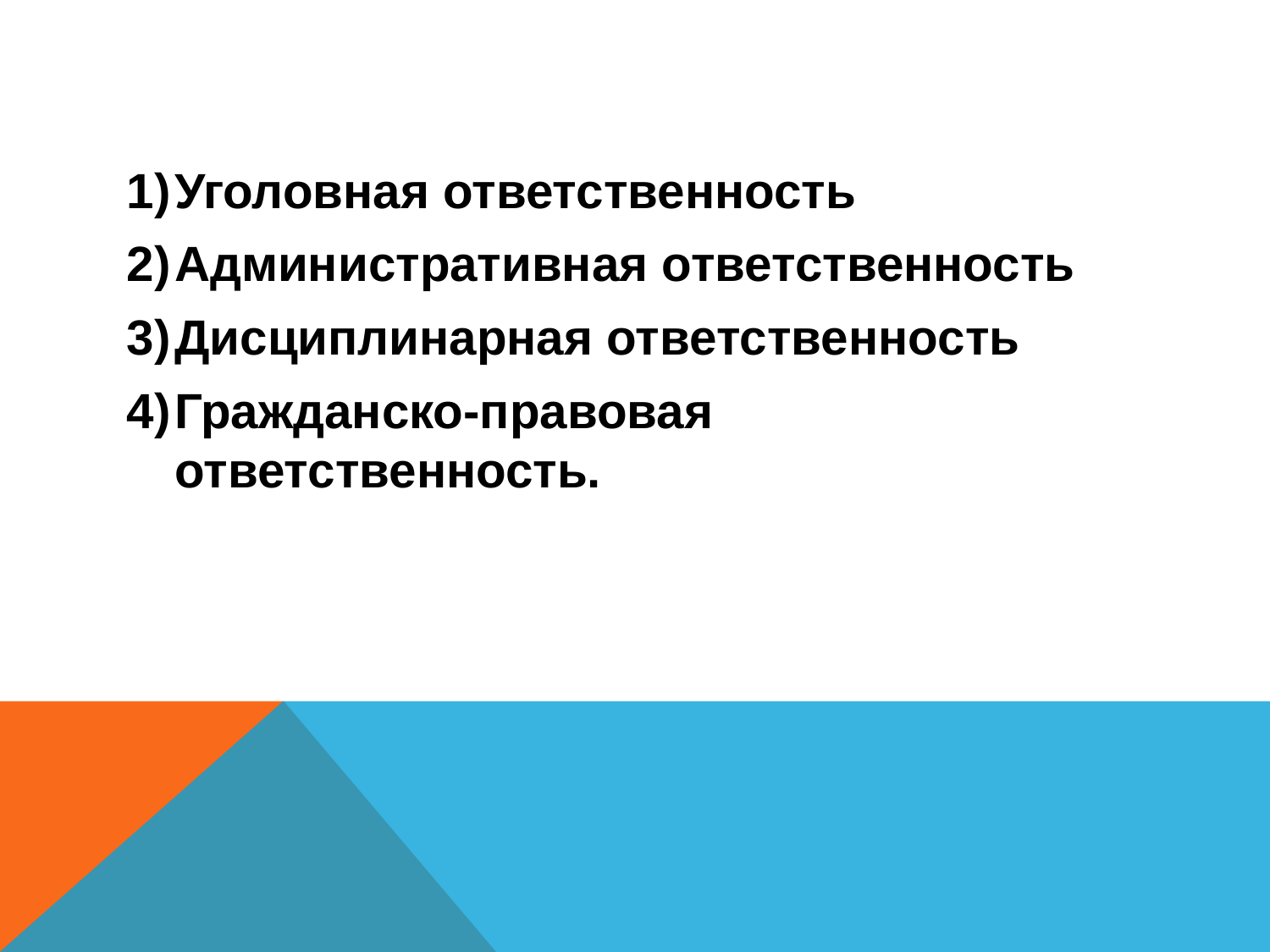

#
Уголовная ответственность
Административная ответственность
Дисциплинарная ответственность
Гражданско-правовая ответственность.